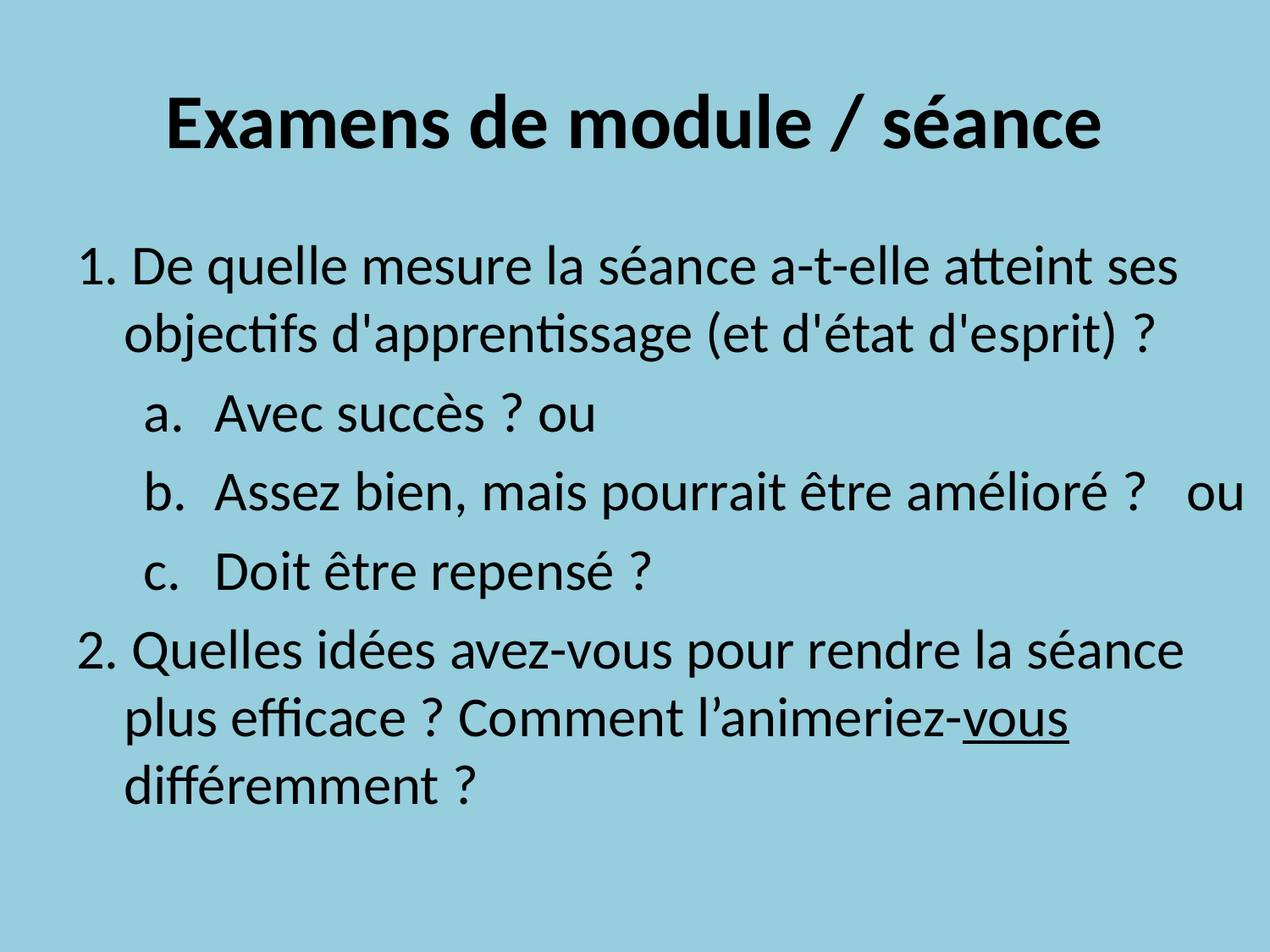

# Examens de module / séance
1. De quelle mesure la séance a-t-elle atteint ses objectifs d'apprentissage (et d'état d'esprit) ?
Avec succès ? ou
Assez bien, mais pourrait être amélioré ?   ou
Doit être repensé ?
2. Quelles idées avez-vous pour rendre la séance plus efficace ? Comment l’animeriez-vous différemment ?